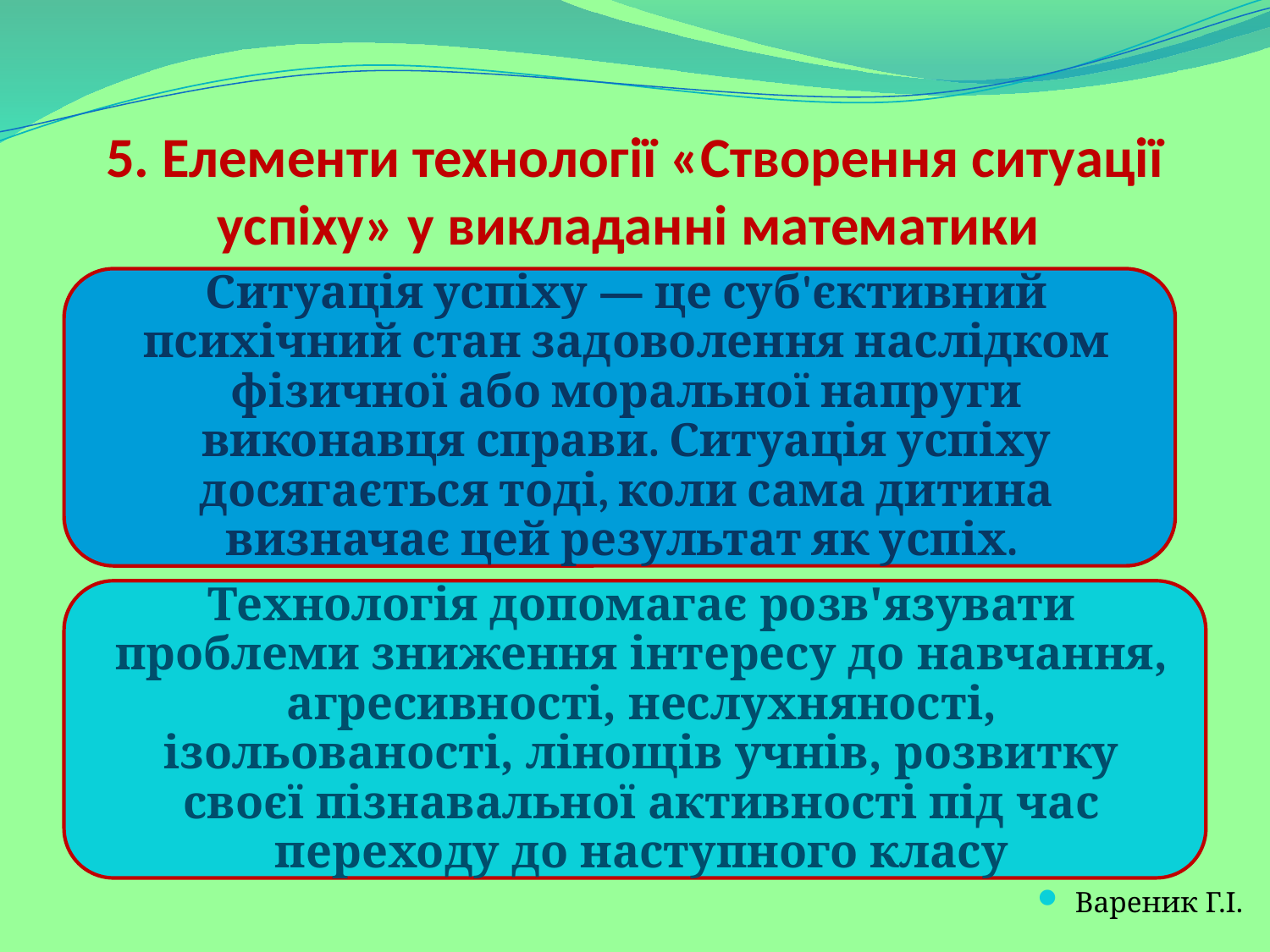

# 5. Елементи технології «Створення ситуації успіху» у викладанні математики
Ситуація успіху — це суб'єктивний психічний стан задоволення наслідком фізичної або моральної напруги виконавця справи. Ситуація успіху досягається тоді, коли сама дитина визначає цей результат як успіх.
Технологія допомагає розв'язувати проблеми зниження інтересу до навчання, агресивності, неслухняності, ізольованості, лінощів учнів, розвитку своєї пізнавальної активності під час переходу до наступного класу
Вареник Г.І.